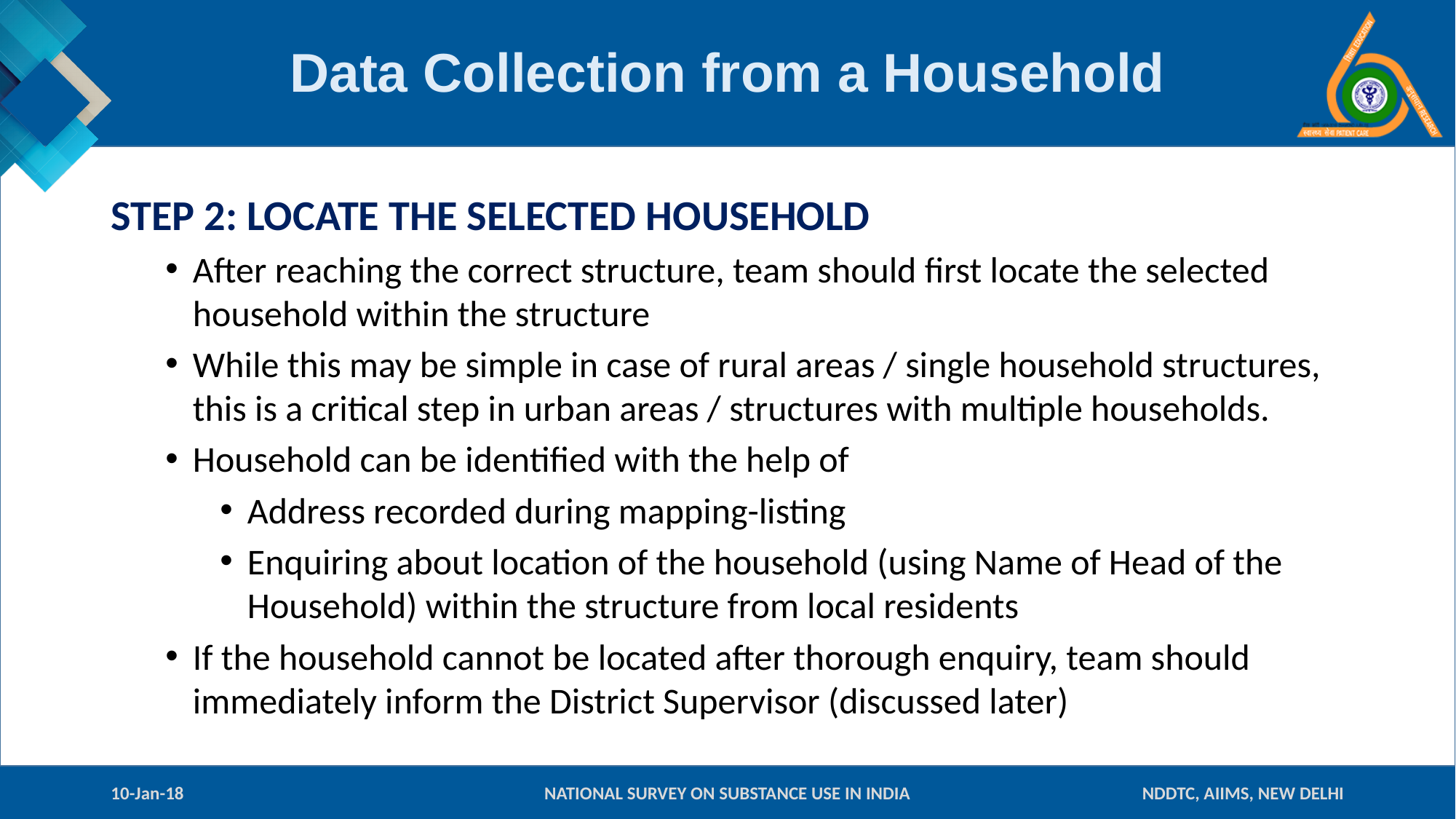

# Data Collection from a Household
STEP 2: LOCATE THE SELECTED HOUSEHOLD
After reaching the correct structure, team should first locate the selected household within the structure
While this may be simple in case of rural areas / single household structures, this is a critical step in urban areas / structures with multiple households.
Household can be identified with the help of
Address recorded during mapping-listing
Enquiring about location of the household (using Name of Head of the Household) within the structure from local residents
If the household cannot be located after thorough enquiry, team should immediately inform the District Supervisor (discussed later)
10-Jan-18
NATIONAL SURVEY ON SUBSTANCE USE IN INDIA
NDDTC, AIIMS, NEW DELHI